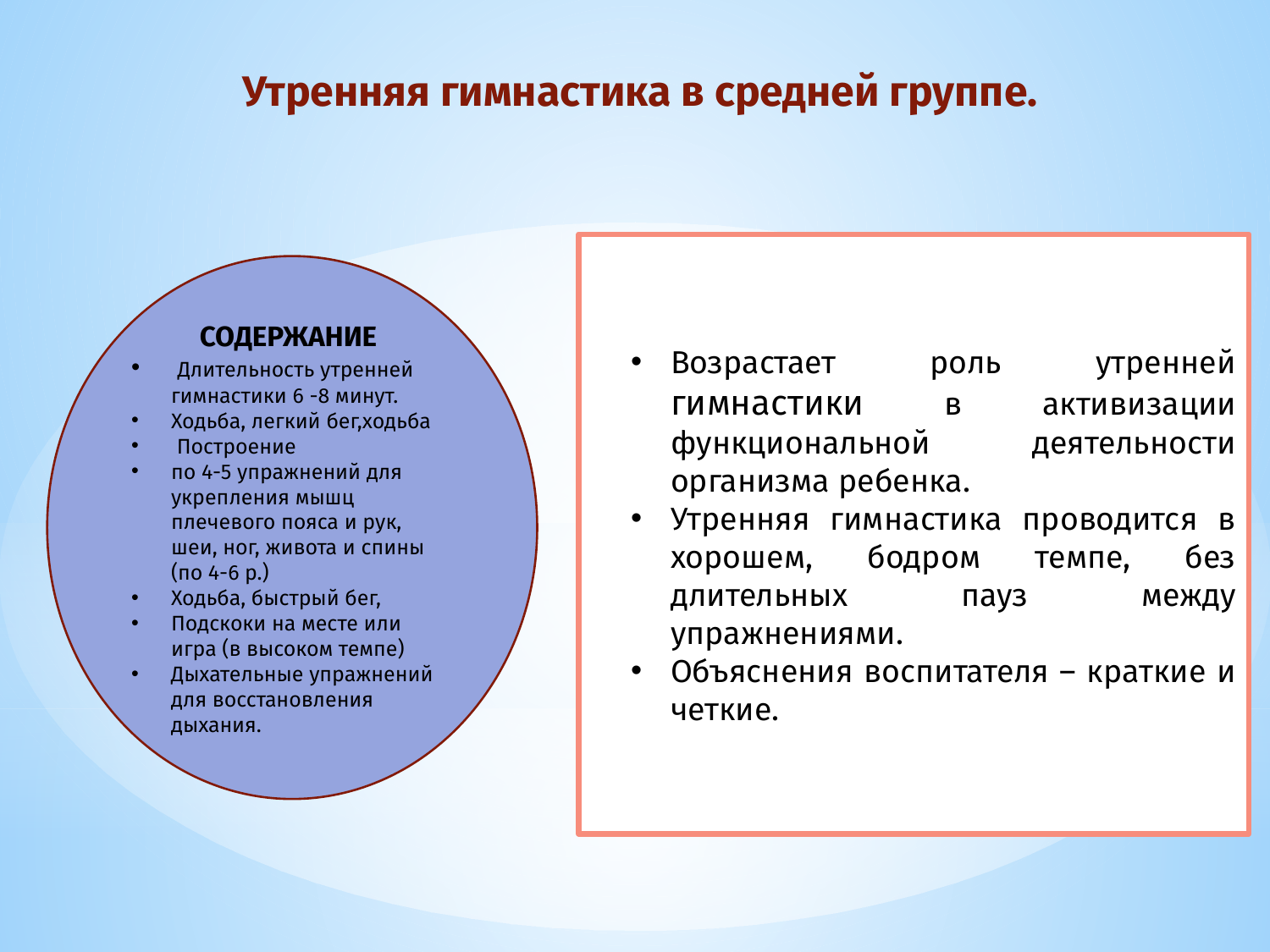

# Утренняя гимнастика в средней группе.
Возрастает роль утренней гимнастики в активизации функциональной деятельности организма ребенка.
Утренняя гимнастика проводится в хорошем, бодром темпе, без длительных пауз между упражнениями.
Объяснения воспитателя – краткие и четкие.
СОДЕРЖАНИЕ
 Длительность утренней гимнастики 6 -8 минут.
Ходьба, легкий бег,ходьба
 Построение
пo 4-5 упражнений для укрепления мышц плечевого пояса и рук, шеи, ног, живота и спины (по 4-6 р.)
Ходьба, быстрый бег,
Подскоки на месте или игра (в высоком темпе)
Дыхательные упражнений для восстановления дыхания.